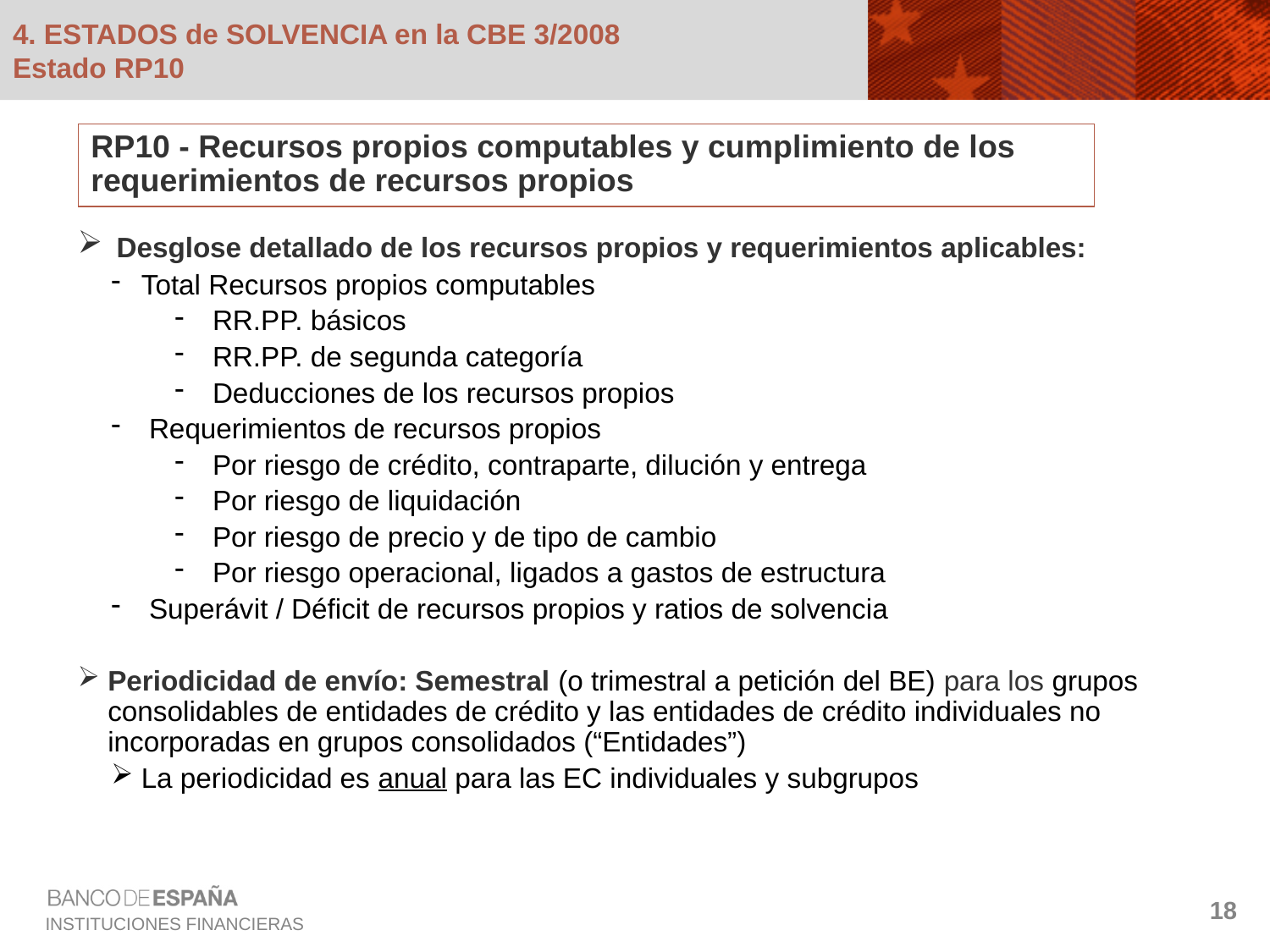

4. ESTADOS de SOLVENCIA en la CBE 3/2008
Estado RP10
RP10 - Recursos propios computables y cumplimiento de los requerimientos de recursos propios
 Desglose detallado de los recursos propios y requerimientos aplicables:
Total Recursos propios computables
 RR.PP. básicos
 RR.PP. de segunda categoría
 Deducciones de los recursos propios
 Requerimientos de recursos propios
 Por riesgo de crédito, contraparte, dilución y entrega
 Por riesgo de liquidación
 Por riesgo de precio y de tipo de cambio
 Por riesgo operacional, ligados a gastos de estructura
 Superávit / Déficit de recursos propios y ratios de solvencia

Periodicidad de envío: Semestral (o trimestral a petición del BE) para los grupos consolidables de entidades de crédito y las entidades de crédito individuales no incorporadas en grupos consolidados (“Entidades”)
La periodicidad es anual para las EC individuales y subgrupos
18